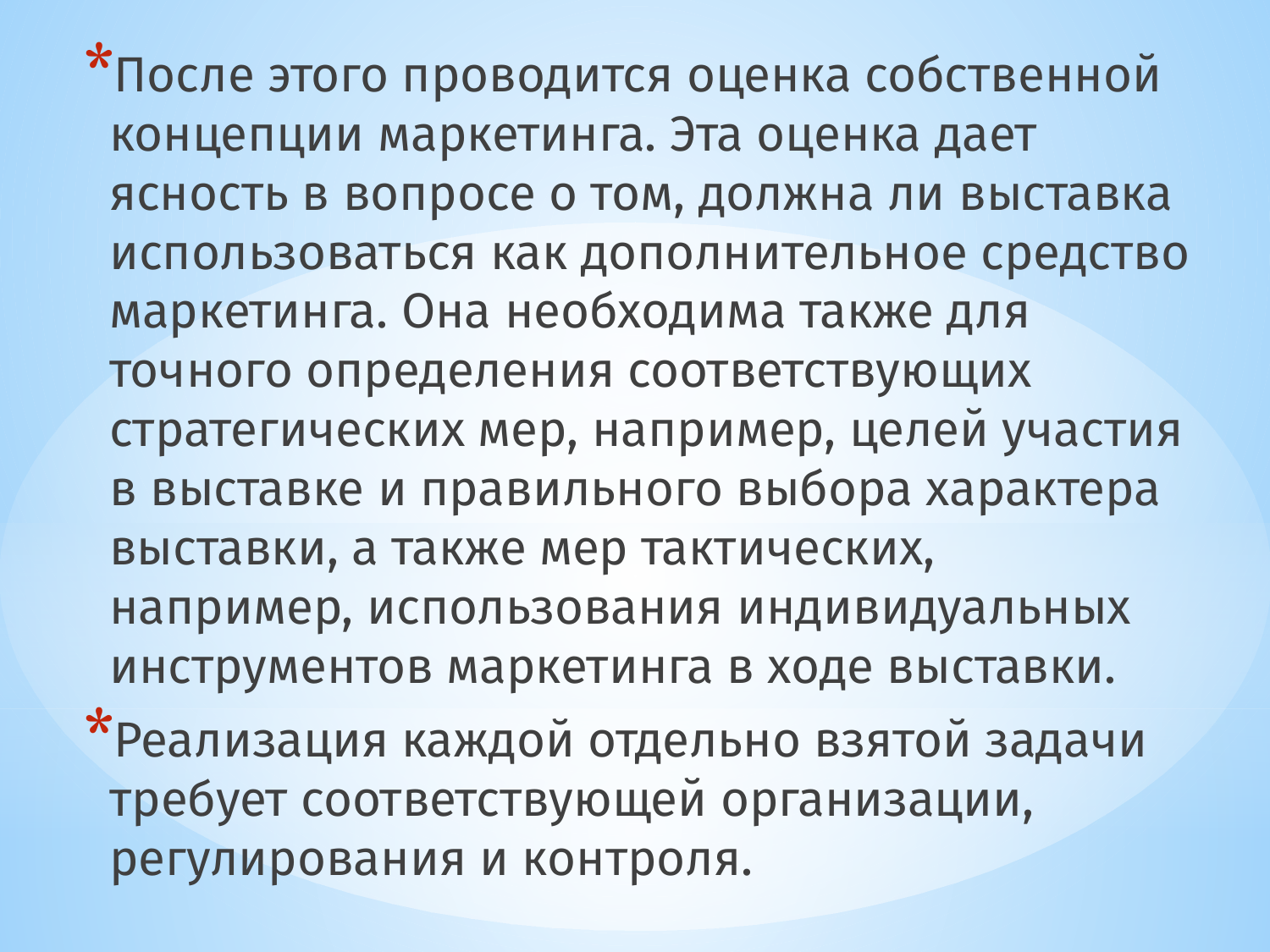

После этого проводится оценка собственной концепции маркетинга. Эта оценка дает ясность в вопросе о том, должна ли выставка использоваться как дополнительное средство маркетинга. Она необходима также для точного определения соответствующих стратегических мер, например, целей участия в выставке и правильного выбора характера выставки, а также мер тактических, например, использования индивидуальных инструментов маркетинга в ходе выставки.
Реализация каждой отдельно взятой задачи требует соответствующей организации, регулирования и контроля.
#